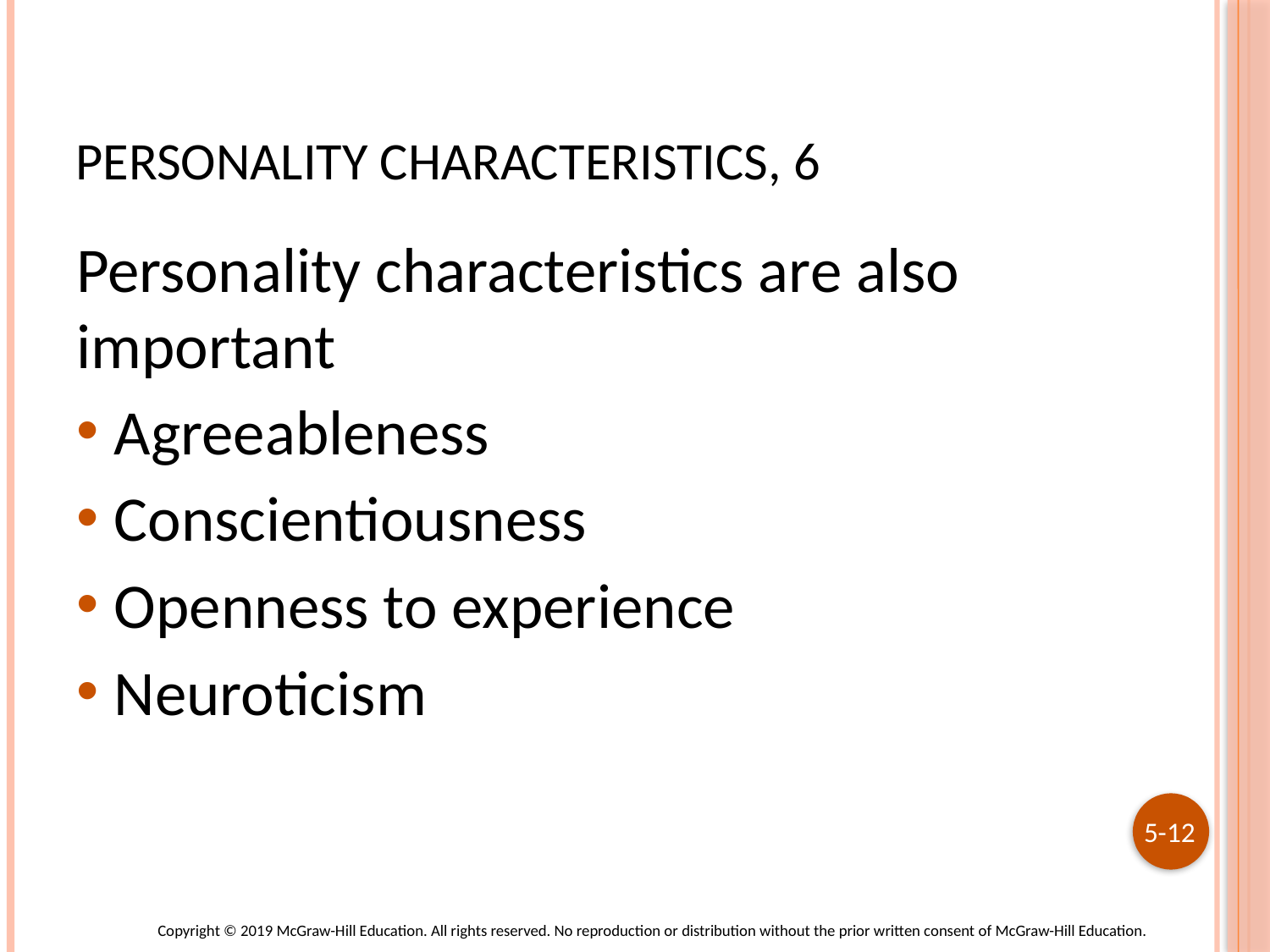

# Personality Characteristics, 6
Personality characteristics are also important
Agreeableness
Conscientiousness
Openness to experience
Neuroticism